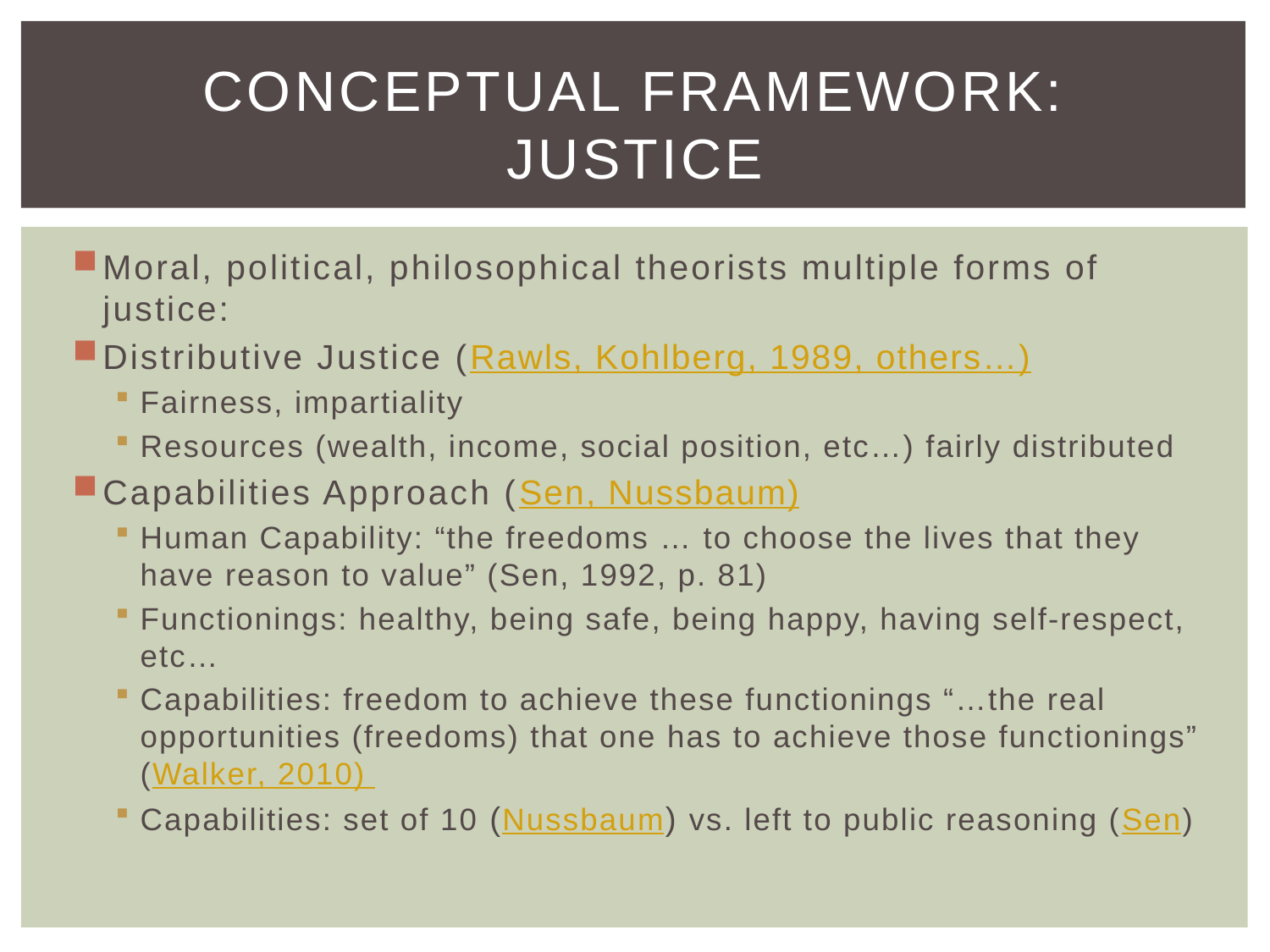

# Conceptual framework: Justice
Moral, political, philosophical theorists multiple forms of justice:
Distributive Justice (Rawls, Kohlberg, 1989, others…)
Fairness, impartiality
Resources (wealth, income, social position, etc…) fairly distributed
Capabilities Approach (Sen, Nussbaum)
Human Capability: “the freedoms … to choose the lives that they have reason to value” (Sen, 1992, p. 81)
Functionings: healthy, being safe, being happy, having self-respect, etc…
Capabilities: freedom to achieve these functionings “…the real opportunities (freedoms) that one has to achieve those functionings” (Walker, 2010)
Capabilities: set of 10 (Nussbaum) vs. left to public reasoning (Sen)